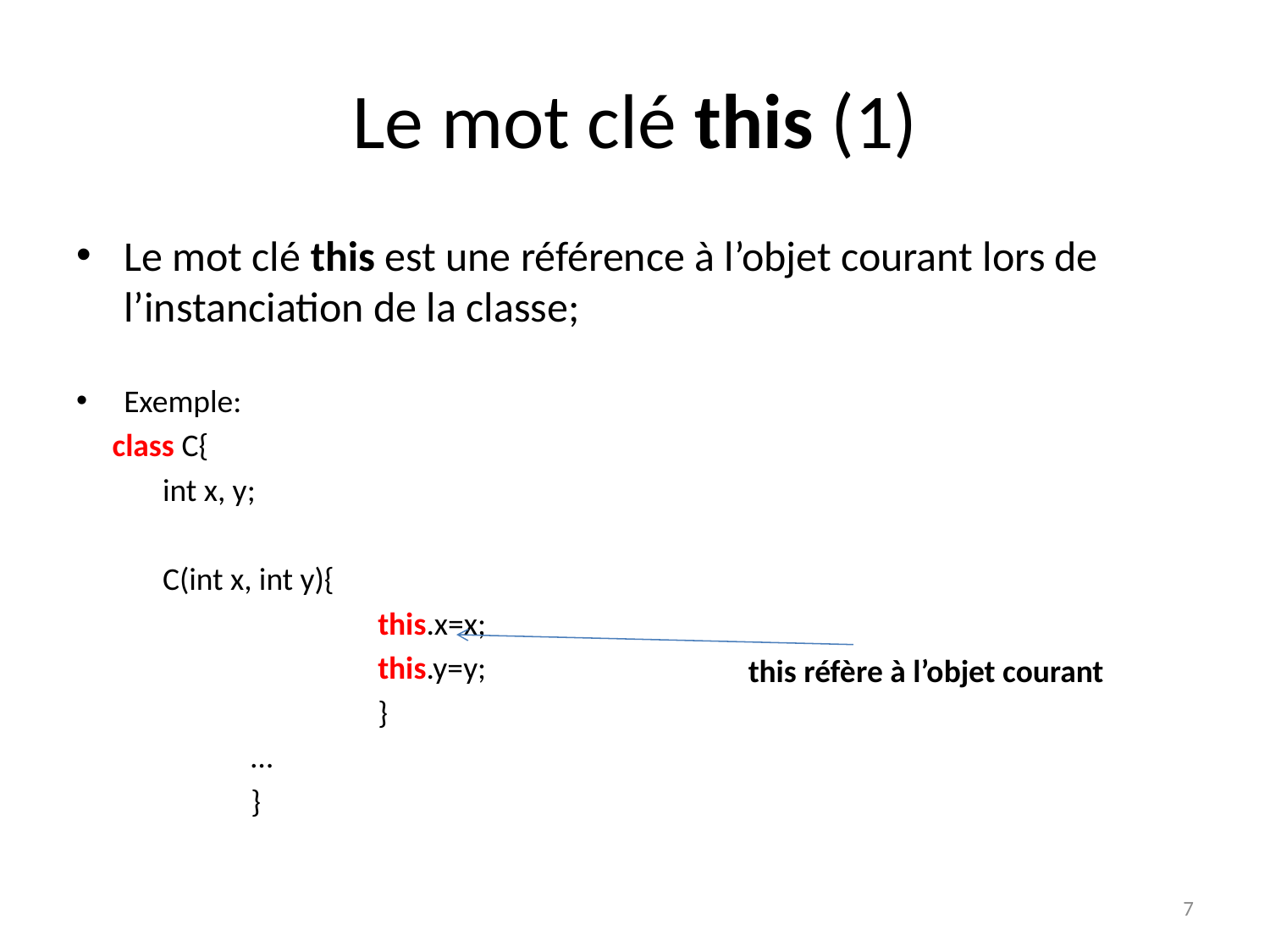

# Le mot clé this (1)
Le mot clé this est une référence à l’objet courant lors de l’instanciation de la classe;

Exemple:
     class C{
            int x, y;

            C(int x, int y){
			this.x=x;
			this.y=y;
			}
		…
		}
this réfère à l’objet courant
7